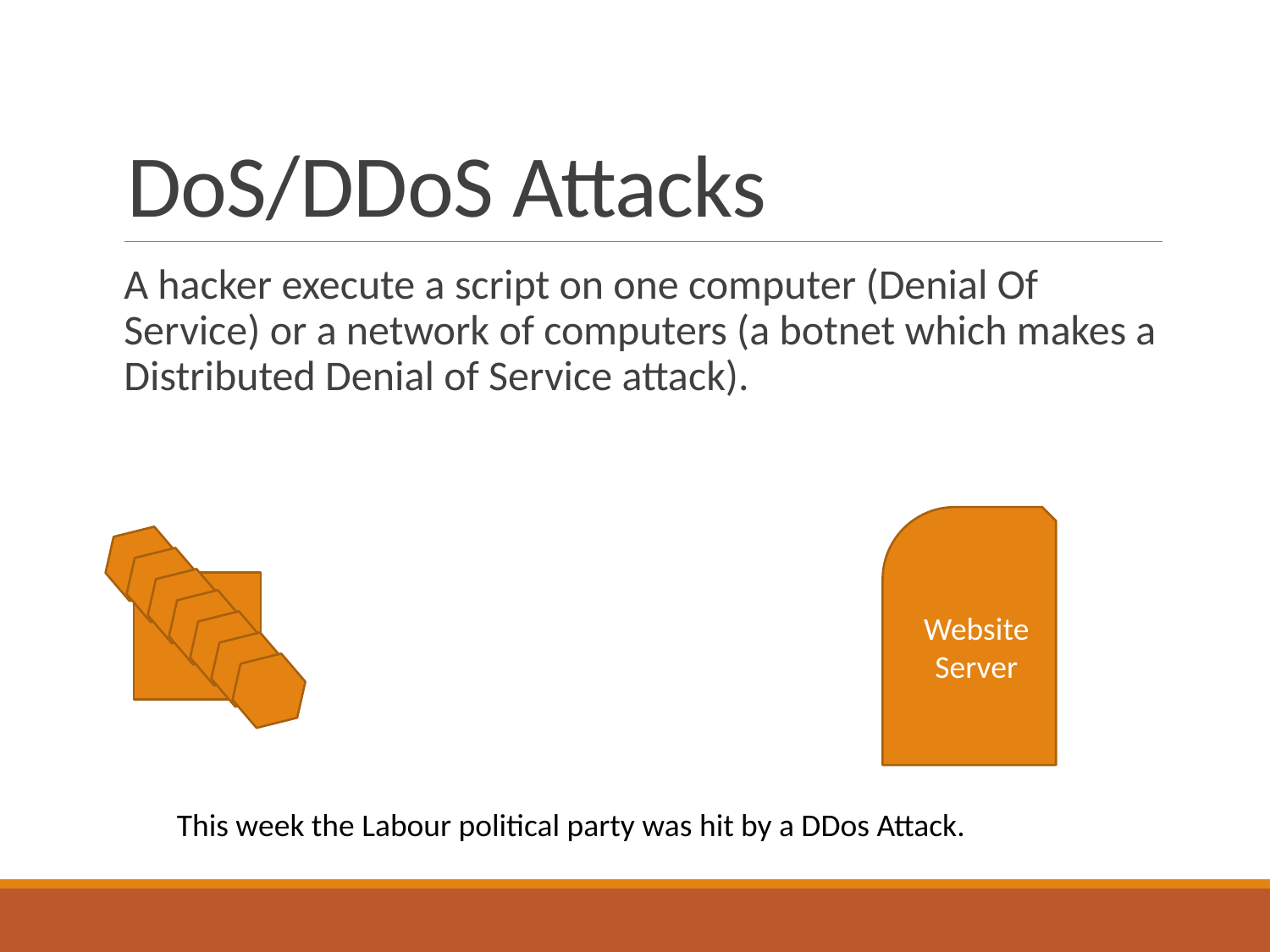

# DoS/DDoS Attacks
A hacker execute a script on one computer (Denial Of Service) or a network of computers (a botnet which makes a Distributed Denial of Service attack).
Website Server

You

This week the Labour political party was hit by a DDos Attack.